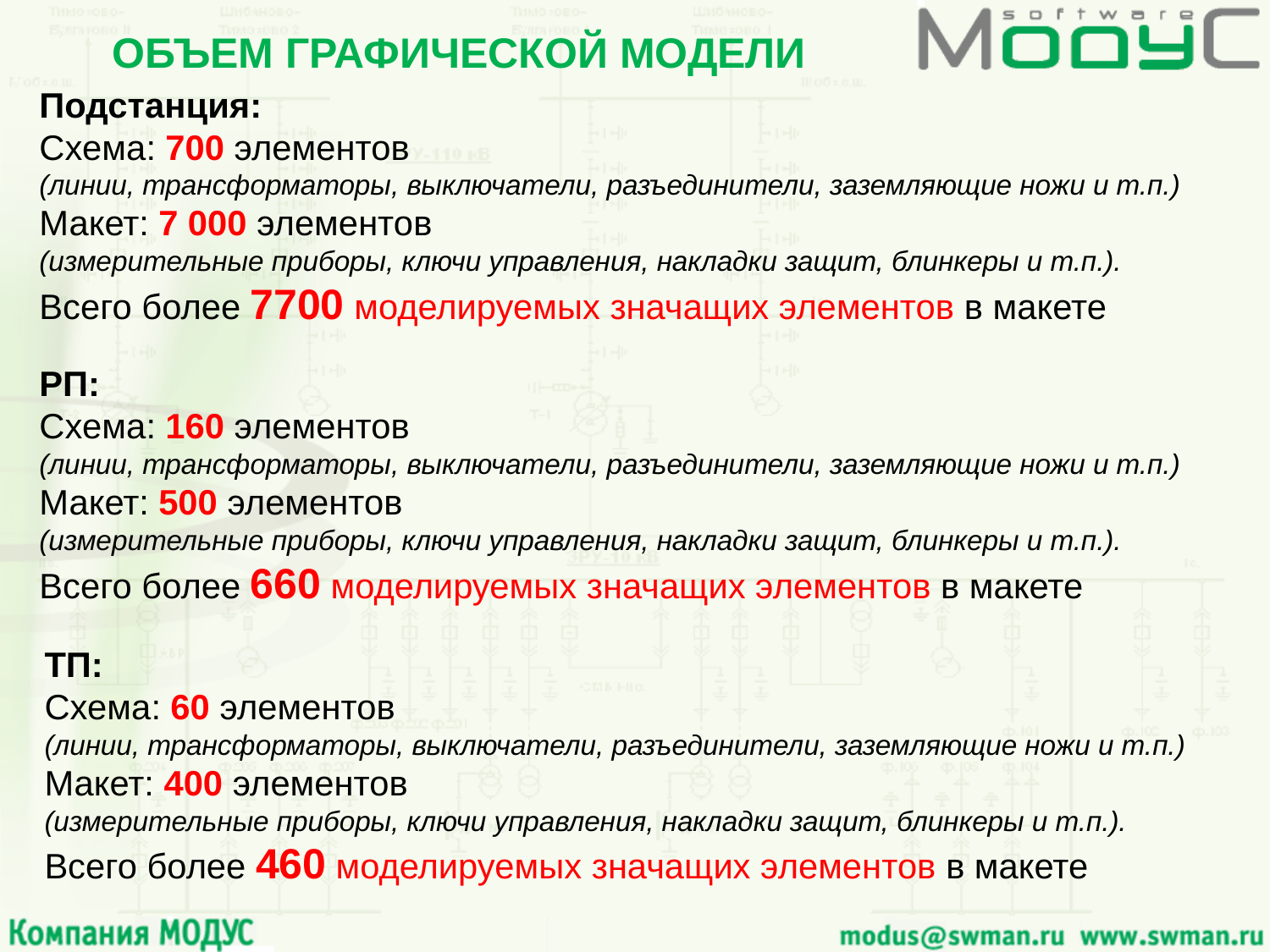

# ОБЪЕМ ГРАФИЧЕСКОЙ МОДЕЛИ
Подстанция:
Схема: 700 элементов
(линии, трансформаторы, выключатели, разъединители, заземляющие ножи и т.п.)
Макет: 7 000 элементов
(измерительные приборы, ключи управления, накладки защит, блинкеры и т.п.).
Всего более 7700 моделируемых значащих элементов в макете
РП:
Схема: 160 элементов
(линии, трансформаторы, выключатели, разъединители, заземляющие ножи и т.п.)
Макет: 500 элементов
(измерительные приборы, ключи управления, накладки защит, блинкеры и т.п.).
Всего более 660 моделируемых значащих элементов в макете
ТП:
Схема: 60 элементов
(линии, трансформаторы, выключатели, разъединители, заземляющие ножи и т.п.)
Макет: 400 элементов
(измерительные приборы, ключи управления, накладки защит, блинкеры и т.п.).
Всего более 460 моделируемых значащих элементов в макете